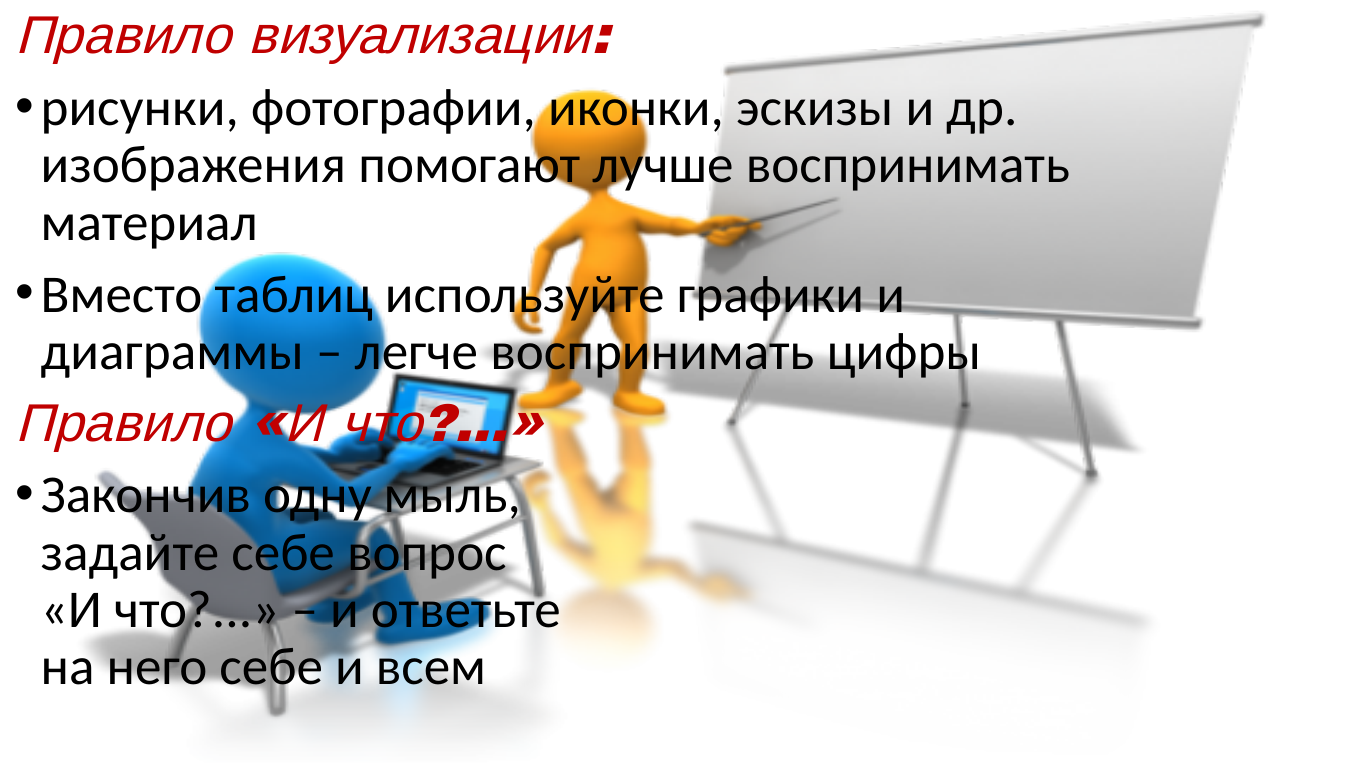

Правило визуализации:
рисунки, фотографии, иконки, эскизы и др. изображения помогают лучше воспринимать материал
Вместо таблиц используйте графики и диаграммы – легче воспринимать цифры
Правило «И что?...»
Закончив одну мыль,
задайте себе вопрос
«И что?...» – и ответьте
на него себе и всем